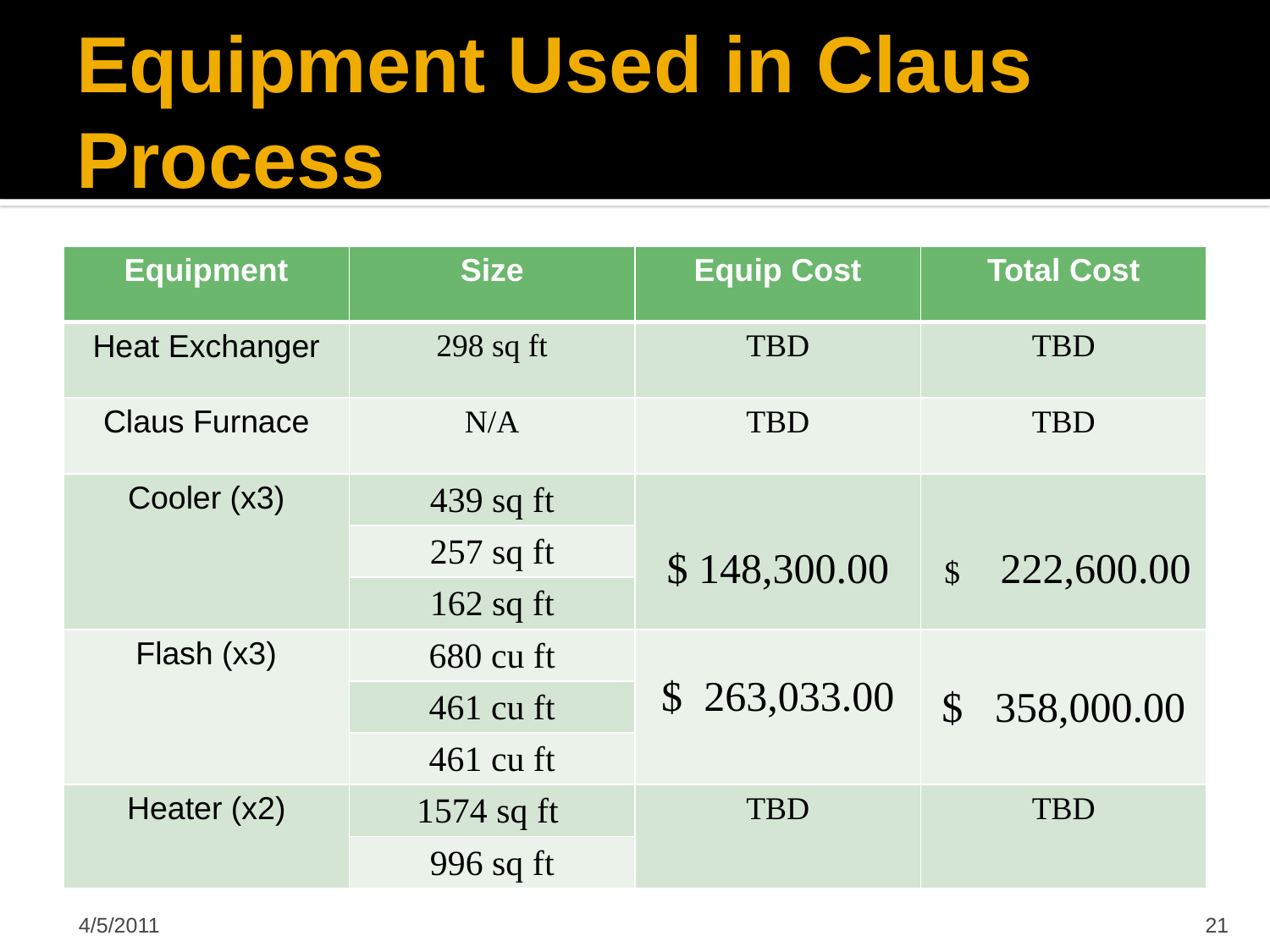

# Equipment Used in Claus Process
| Equipment | Size | Equip Cost | Total Cost |
| --- | --- | --- | --- |
| Heat Exchanger | 298 sq ft | TBD | TBD |
| Claus Furnace | N/A | TBD | TBD |
| Cooler (x3) | 439 sq ft | $ 148,300.00 | $ 222,600.00 |
|  | 257 sq ft |  |  |
|  | 162 sq ft |  |  |
| Flash (x3) | 680 cu ft | $ 263,033.00 | $ 358,000.00 |
|  | 461 cu ft |  |  |
|  | 461 cu ft |  |  |
| Heater (x2) | 1574 sq ft | TBD | TBD |
|  | 996 sq ft |  |  |
4/5/2011
21